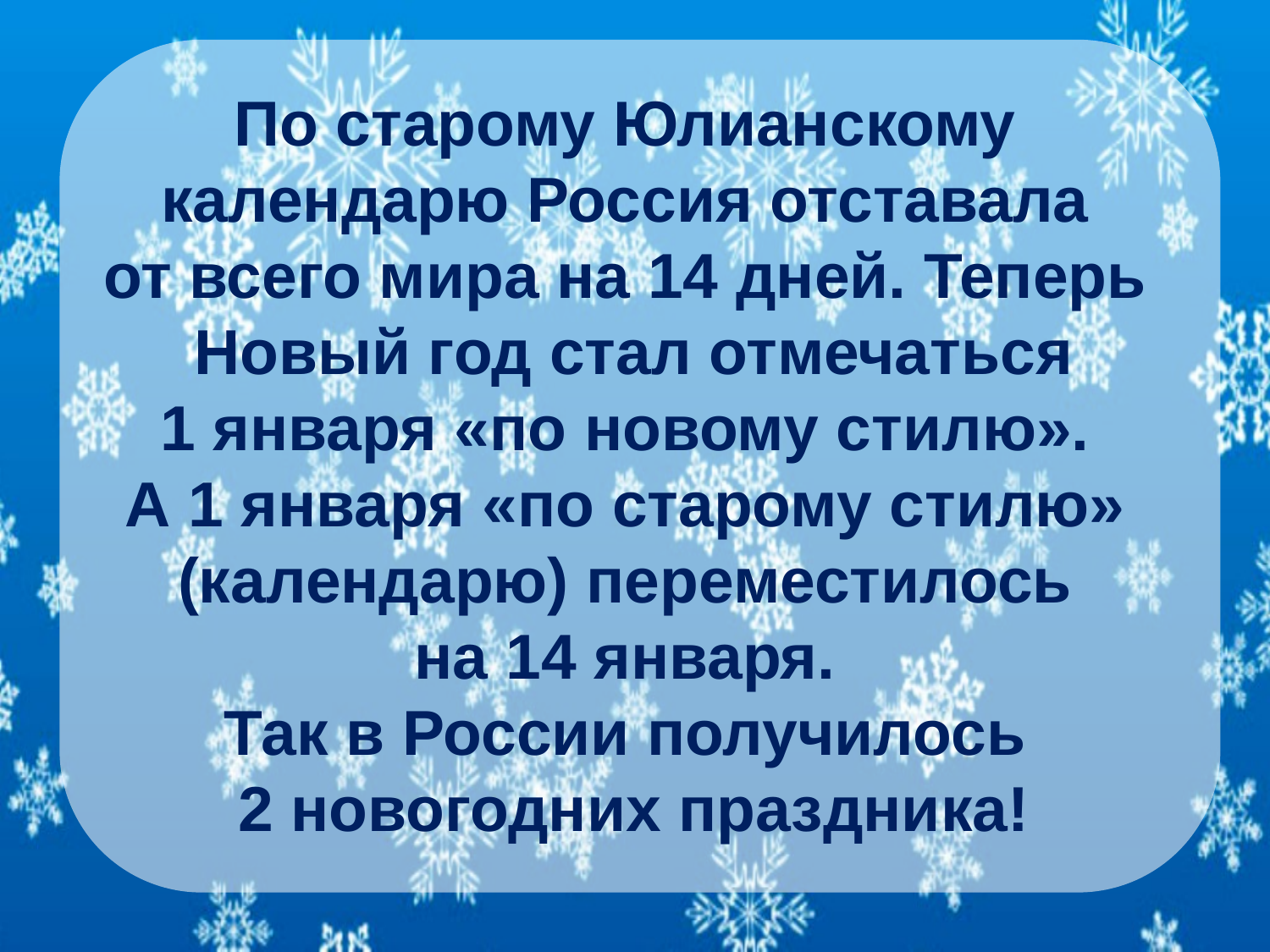

По старому Юлианскому
календарю Россия отставала
от всего мира на 14 дней. Теперь
Новый год стал отмечаться
1 января «по новому стилю».
А 1 января «по старому стилю»
(календарю) переместилось
на 14 января.
Так в России получилось
2 новогодних праздника!